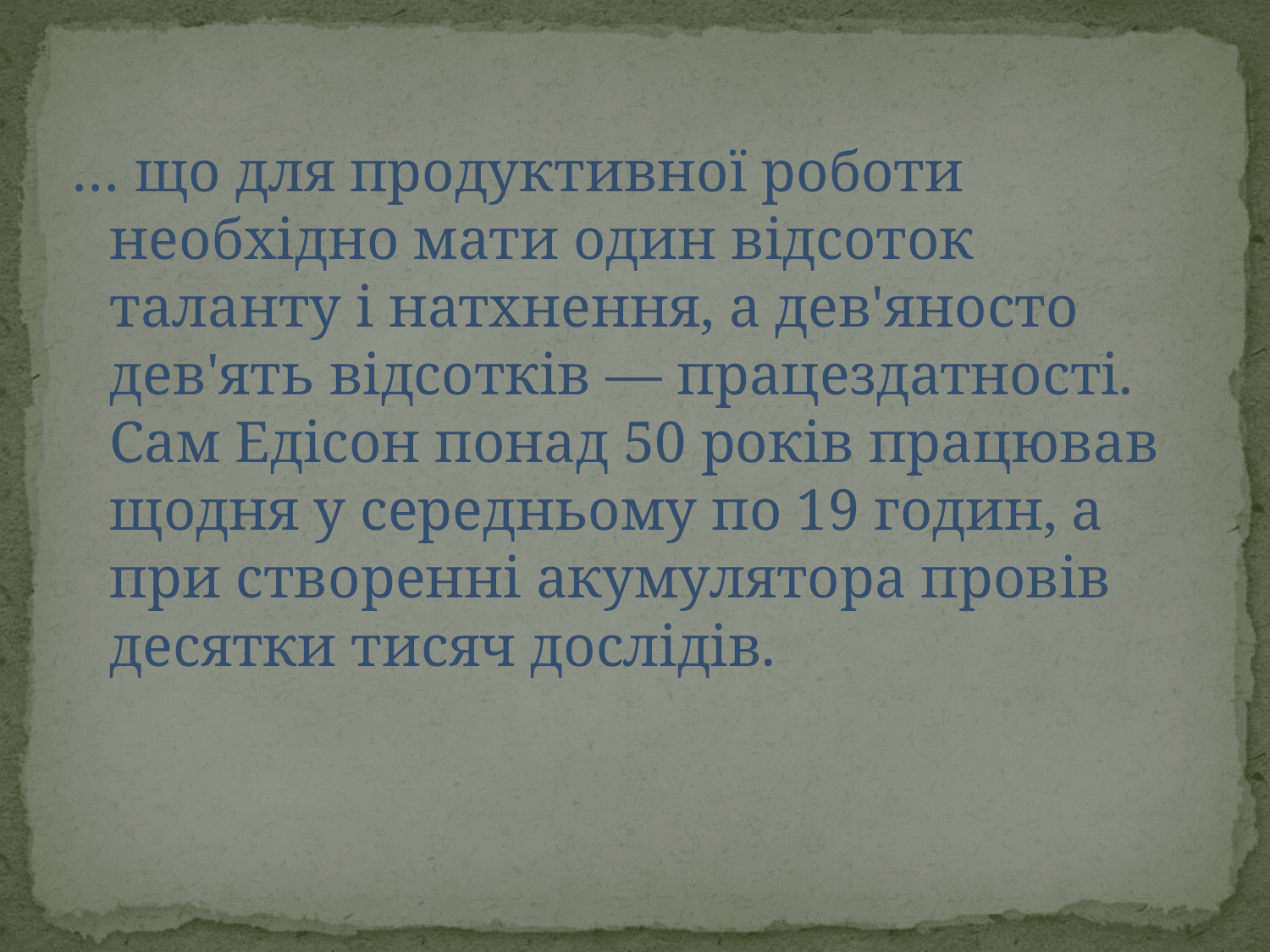

… що для продуктивної роботи необхід­но мати один відсоток таланту і натхнення, а дев'яносто дев'ять відсотків — працездатності. Сам Едісон понад 50 років працював щодня у середньому по 19 годин, а при створенні акумулятора провів десятки тисяч дослідів.